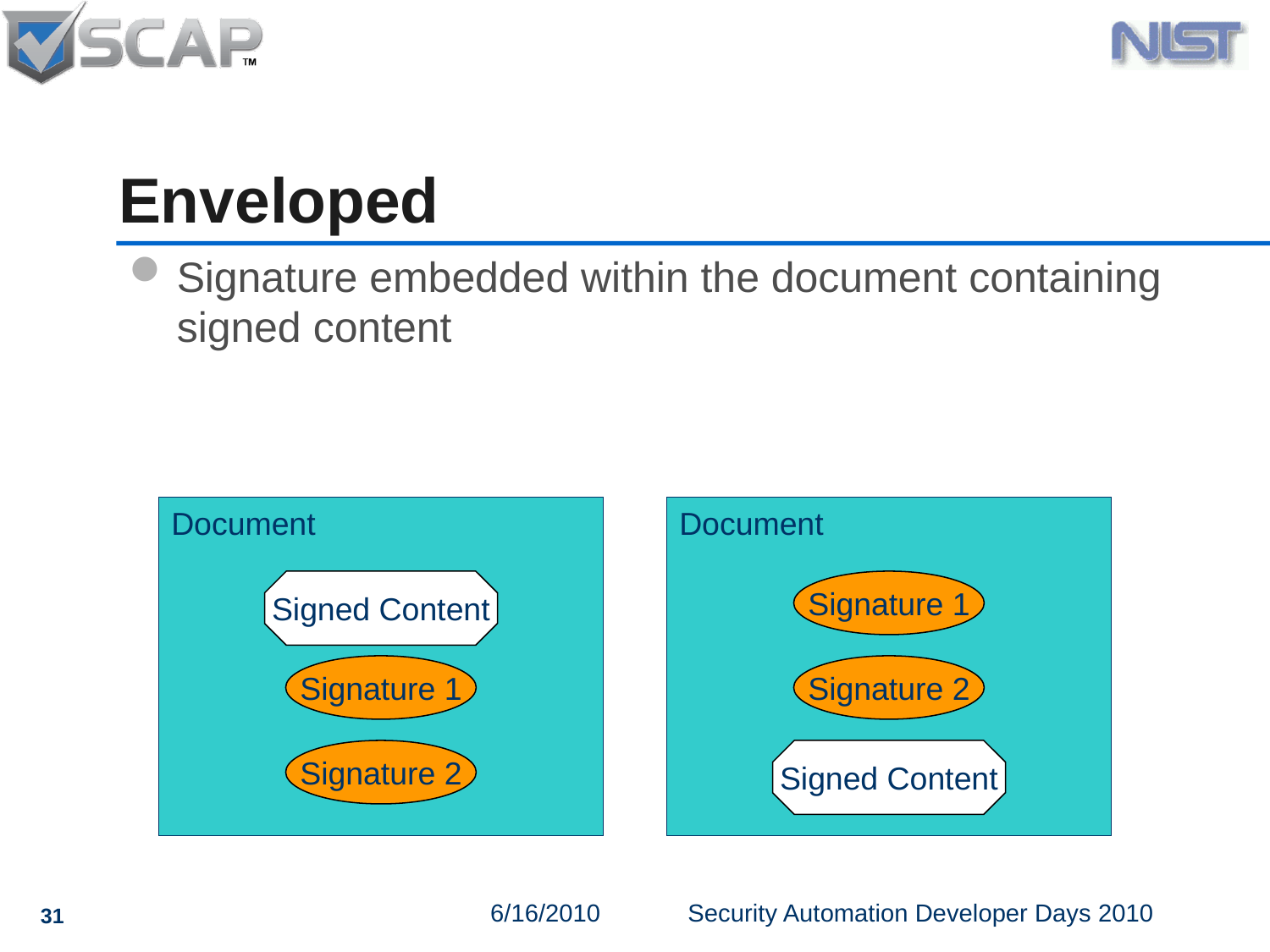

# Enveloped
Signature embedded within the document containing signed content

Document
Document
Signed Content
Signature 1
Signature 1
Signature 2
Signature 2
Signed Content
31
6/16/2010
Security Automation Developer Days 2010